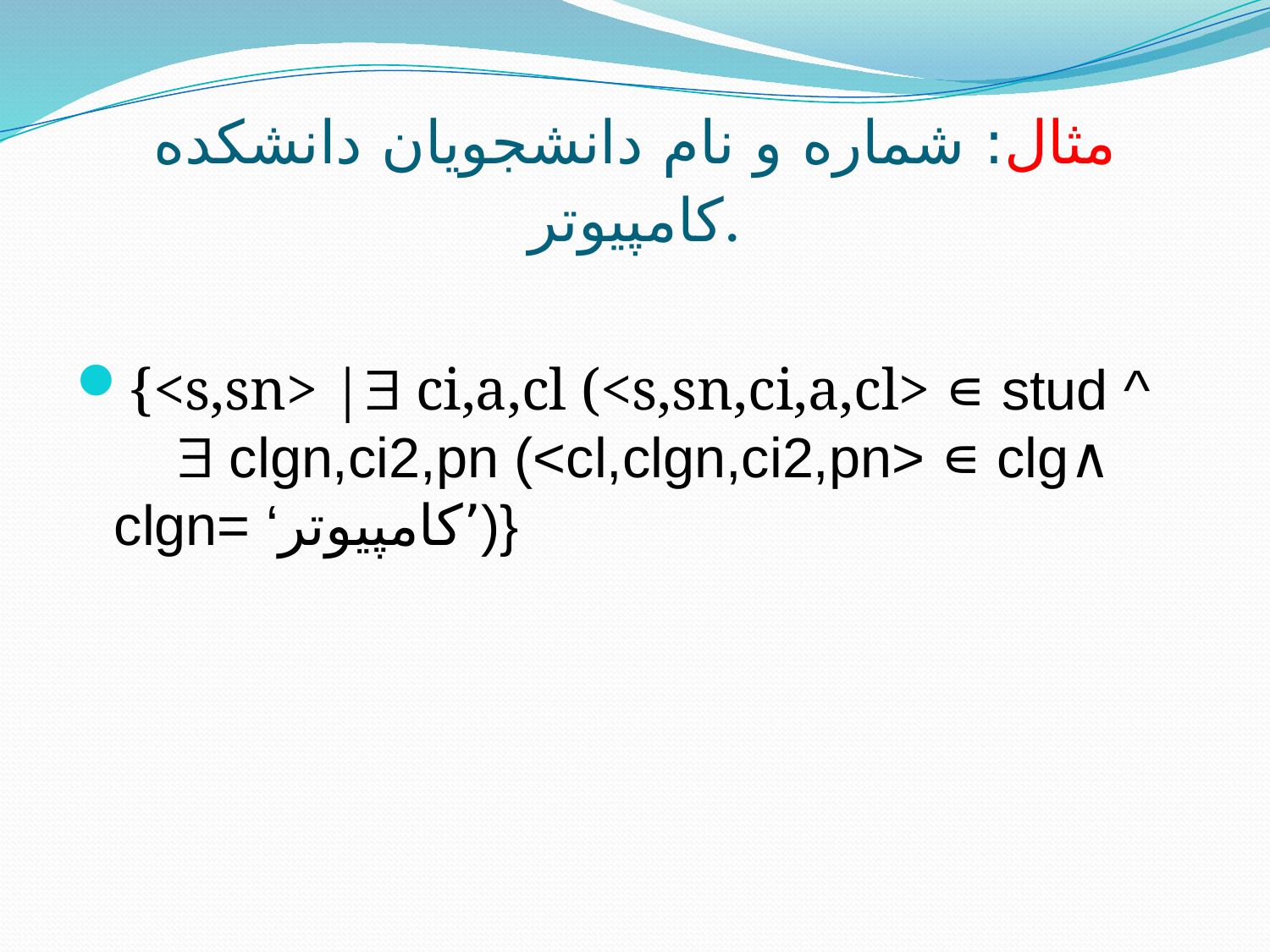

# مثال: شماره و نام دانشجویان دانشکده کامپیوتر.
{<s,sn> |∃ ci,a,cl (<s,sn,ci,a,cl> ∊ stud ^       ∃ clgn,ci2,pn (<cl,clgn,ci2,pn> ∊ clg∧ clgn= ‘کامپیوتر’)}